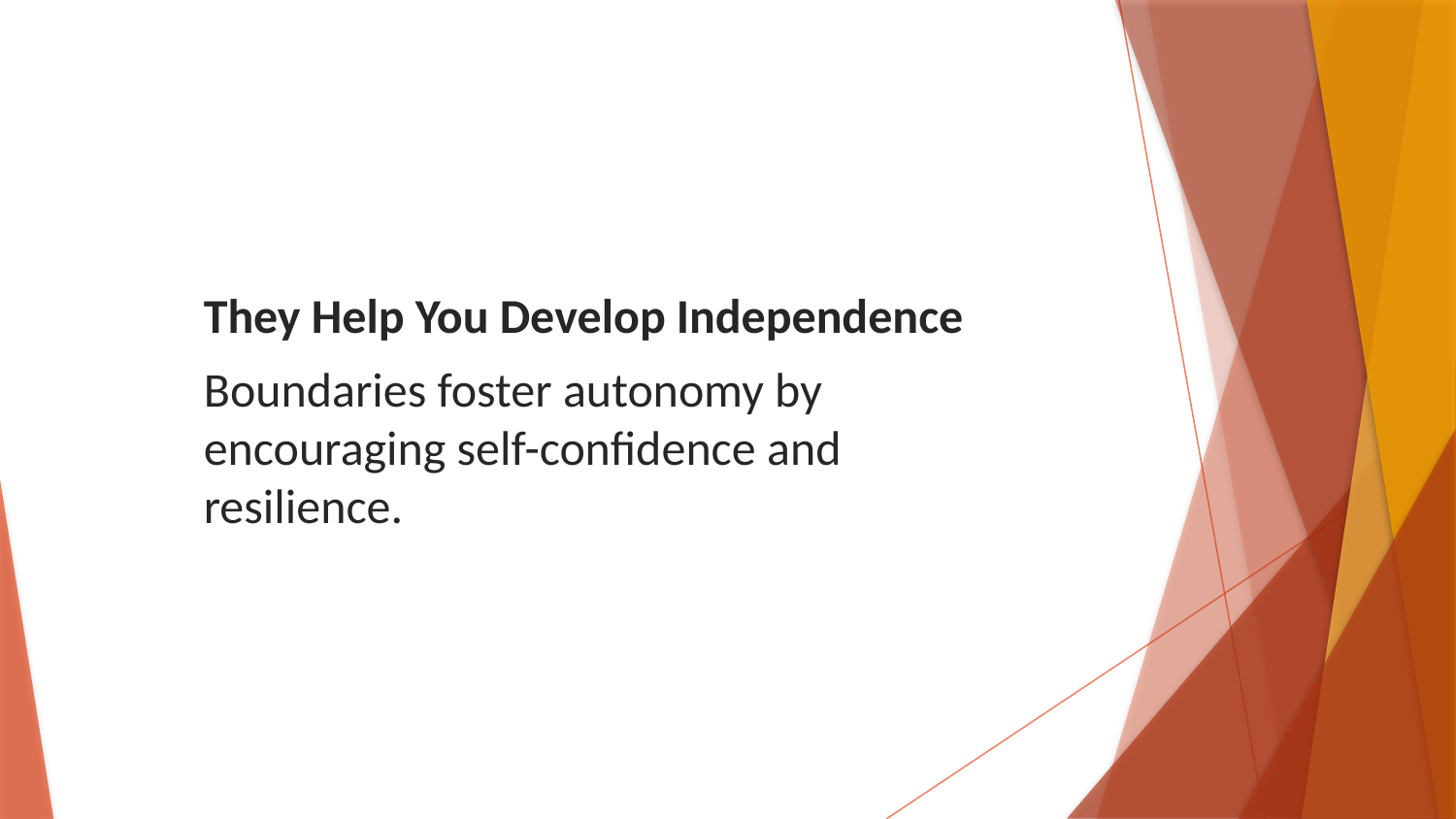

They Help You Develop Independence
Boundaries foster autonomy by encouraging self-confidence and resilience.